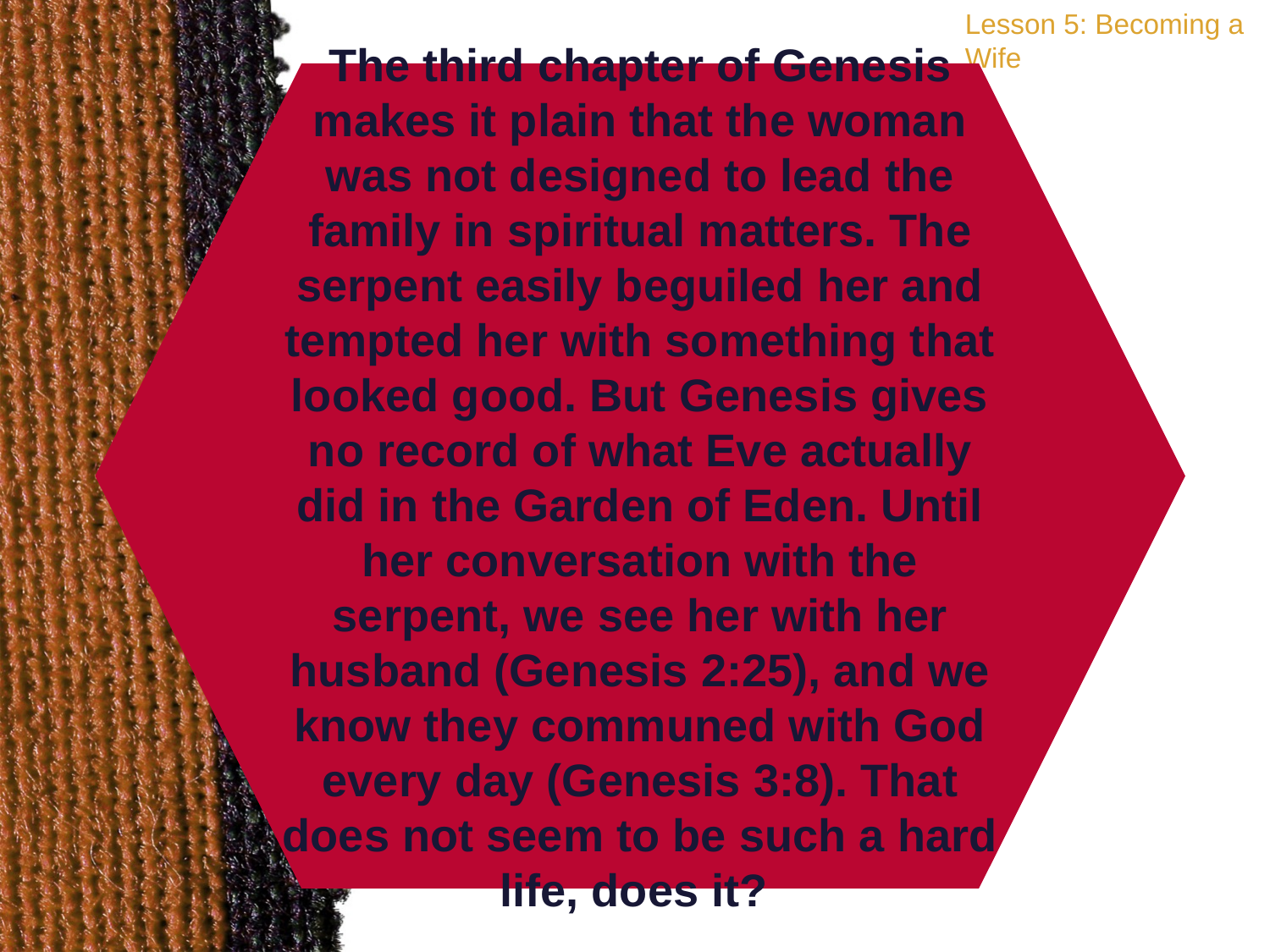

Lesson 5: Becoming a Wife
The third chapter of Genesis makes it plain that the woman was not designed to lead the family in spiritual matters. The serpent easily beguiled her and tempted her with something that looked good. But Genesis gives no record of what Eve actually did in the Garden of Eden. Until her conversation with the serpent, we see her with her husband (Genesis 2:25), and we know they communed with God every day (Genesis 3:8). That does not seem to be such a hard life, does it?